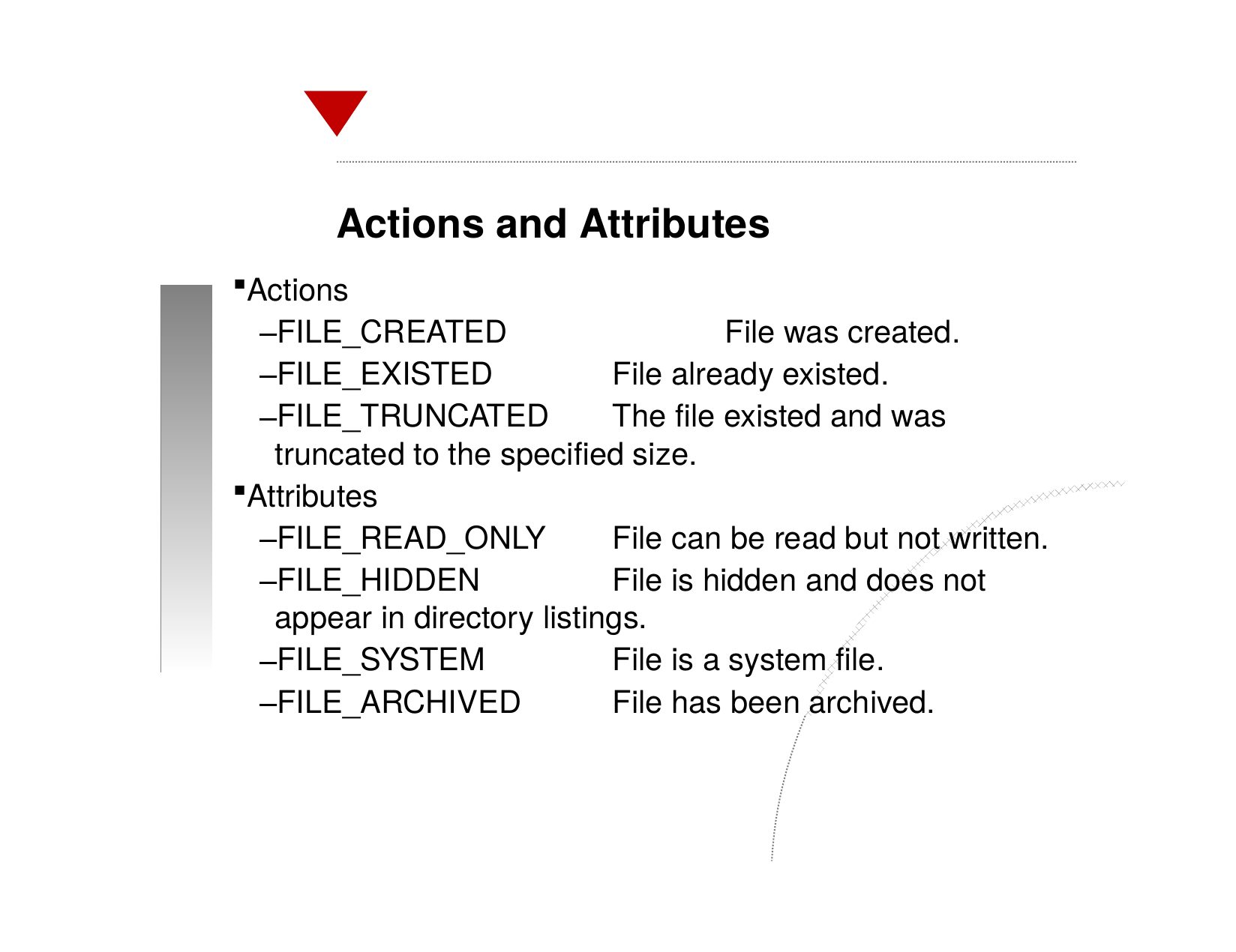

Actions and Attributes
Actions
FILE_CREATED		File was created.
FILE_EXISTED		File already existed.
FILE_TRUNCATED	The file existed and was truncated to the specified size.
Attributes
FILE_READ_ONLY	File can be read but not written.
FILE_HIDDEN		File is hidden and does not appear in directory listings.
FILE_SYSTEM		File is a system file.
FILE_ARCHIVED	File has been archived.